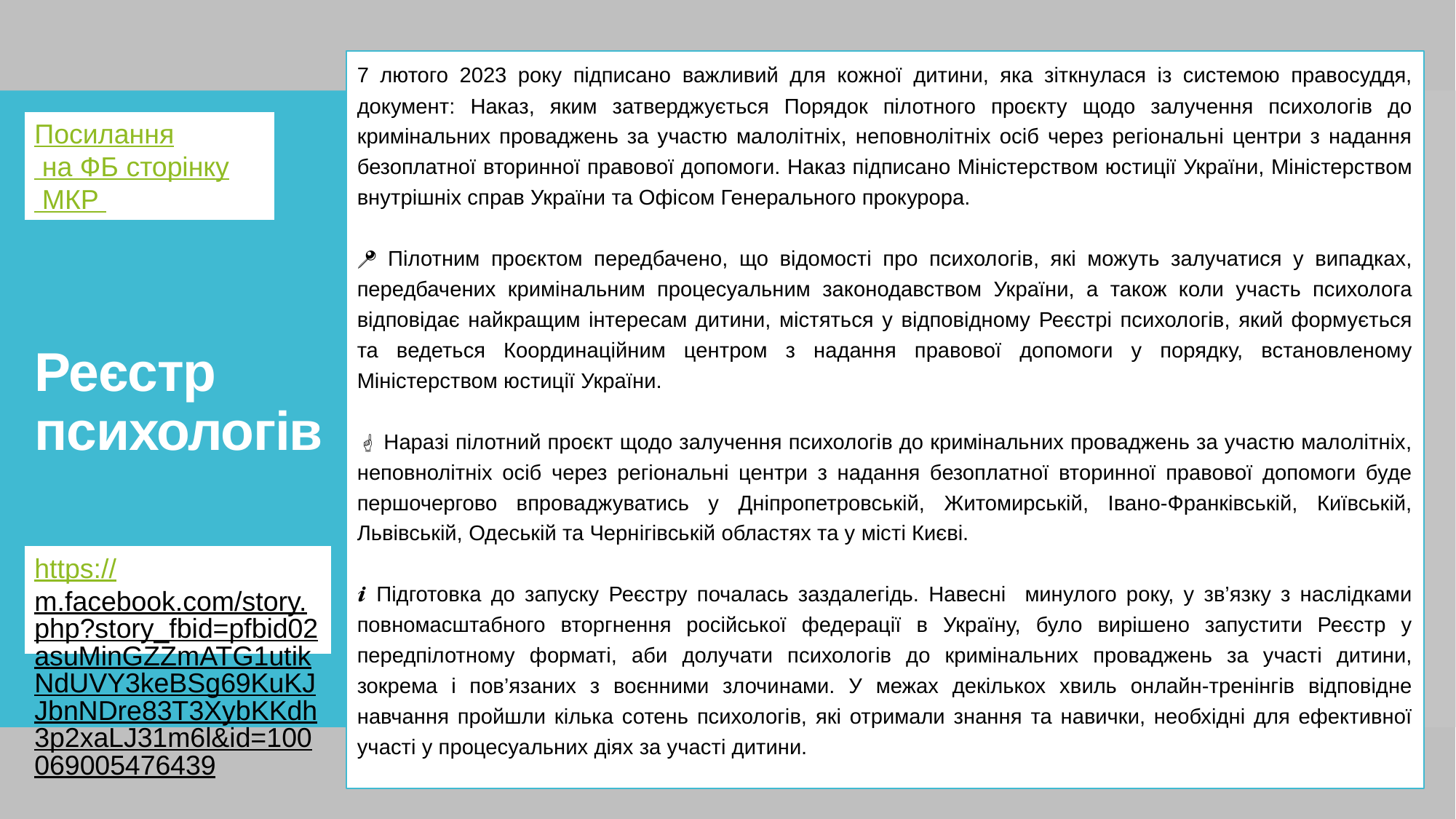

7 лютого 2023 року підписано важливий для кожної дитини, яка зіткнулася із системою правосуддя, документ: Наказ, яким затверджується Порядок пілотного проєкту щодо залучення психологів до кримінальних проваджень за участю малолітніх, неповнолітніх осіб через регіональні центри з надання безоплатної вторинної правової допомоги. Наказ підписано Міністерством юстиції України, Міністерством внутрішніх справ України та Офісом Генерального прокурора.

📍 Пілотним проєктом передбачено, що відомості про психологів, які можуть залучатися у випадках, передбачених кримінальним процесуальним законодавством України, а також коли участь психолога відповідає найкращим інтересам дитини, містяться у відповідному Реєстрі психологів, який формується та ведеться Координаційним центром з надання правової допомоги у порядку, встановленому Міністерством юстиції України.

☝️ Наразі пілотний проєкт щодо залучення психологів до кримінальних проваджень за участю малолітніх, неповнолітніх осіб через регіональні центри з надання безоплатної вторинної правової допомоги буде першочергово впроваджуватись у Дніпропетровській, Житомирській, Івано-Франківській, Київській, Львівській, Одеській та Чернігівській областях та у місті Києві.

ℹ️ Підготовка до запуску Реєстру почалась заздалегідь. Навесні  минулого року, у зв’язку з наслідками повномасштабного вторгнення російської федерації в Україну, було вирішено запустити Реєстр у передпілотному форматі, аби долучати психологів до кримінальних проваджень за участі дитини, зокрема і пов’язаних з воєнними злочинами. У межах декількох хвиль онлайн-тренінгів відповідне навчання пройшли кілька сотень психологів, які отримали знання та навички, необхідні для ефективної участі у процесуальних діях за участі дитини.

Посилання на ФБ сторінку МКР
# Реєстр психологів
https://m.facebook.com/story.php?story_fbid=pfbid02asuMinGZZmATG1utikNdUVY3keBSg69KuKJJbnNDre83T3XybKKdh3p2xaLJ31m6l&id=100069005476439